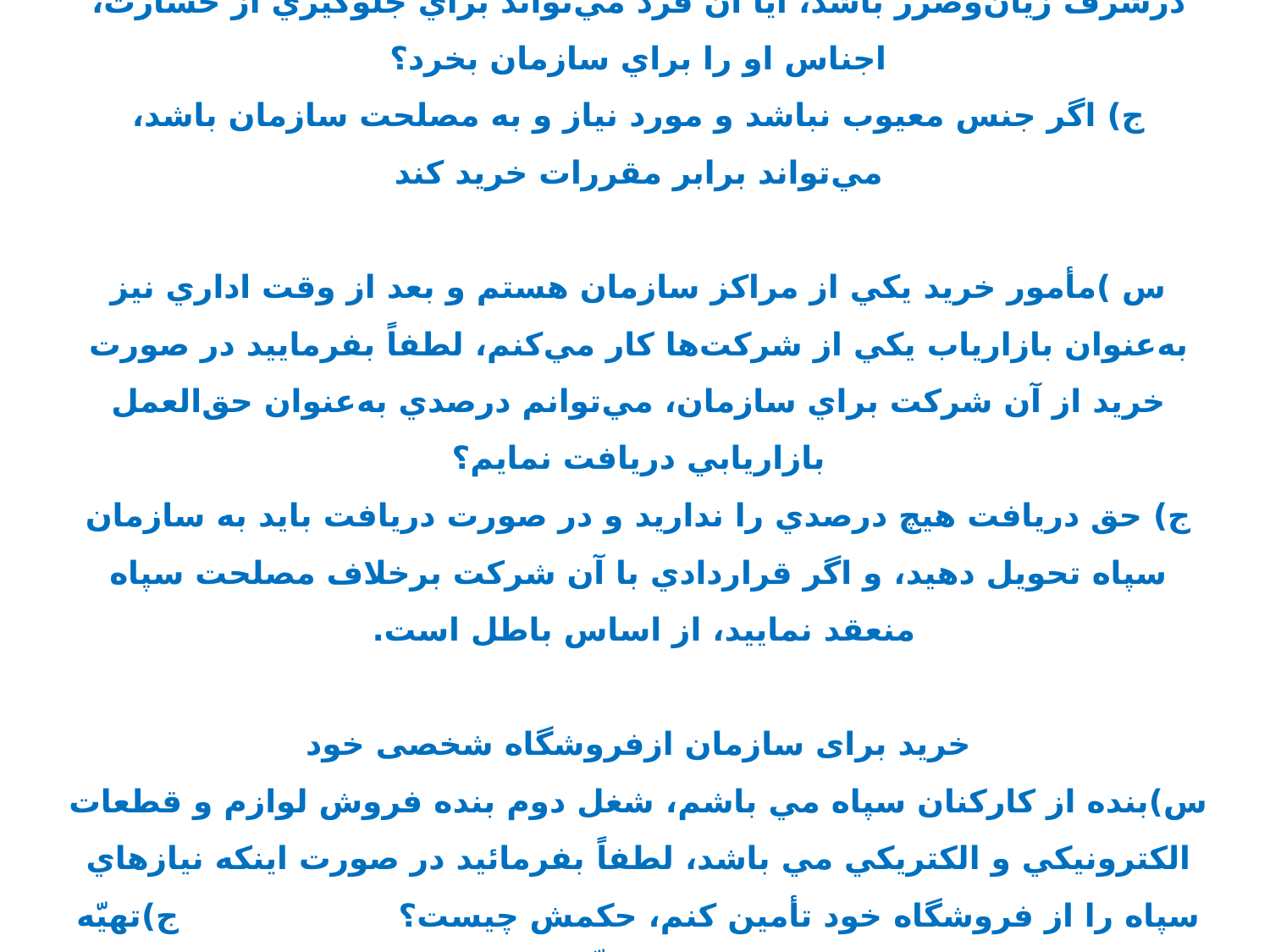

خرید از بستگان رابط
س) اگر يكي از نزديكان رابط خريد سازمان، جنسي داشته باشد كه درشرف زيان‌وضرر باشد، آيا آن فرد مي‌تواند براي جلوگيري از خسارت، اجناس او را براي سازمان بخرد؟
ج) اگر جنس معيوب نباشد و مورد نياز و به مصلحت سازمان باشد، مي‌تواند برابر مقررات خريد كند

س )مأمور خريد يكي از مراكز سازمان هستم و بعد از وقت اداري نيز به‌عنوان بازارياب يكي از شركت‌ها كار مي‌كنم، لطفاً بفرماييد در صورت خريد از آن شركت براي سازمان، مي‌توانم درصدي به‌عنوان حق‌العمل بازاريابي دريافت نمايم؟
ج) حق دريافت هيچ درصدي را نداريد و در صورت دريافت بايد به سازمان سپاه تحويل دهيد، و اگر قراردادي با آن شركت برخلاف مصلحت سپاه منعقد نماييد، از اساس باطل است.
خرید برای سازمان ازفروشگاه شخصی خود
س)بنده از كاركنان سپاه مي باشم، شغل دوم بنده فروش لوازم و قطعات الكترونيكي و الكتريكي مي باشد، لطفاً بفرمائيد در صورت اينكه نيازهاي سپاه را از فروشگاه خود تأمين كنم، حکمش چیست؟                    ج)تهيّه نيازمنديهاي سازمان از فروشگاه متعلّق به خود اگر شائبه رانت‌خواري نباشد، اشكال ندارد.